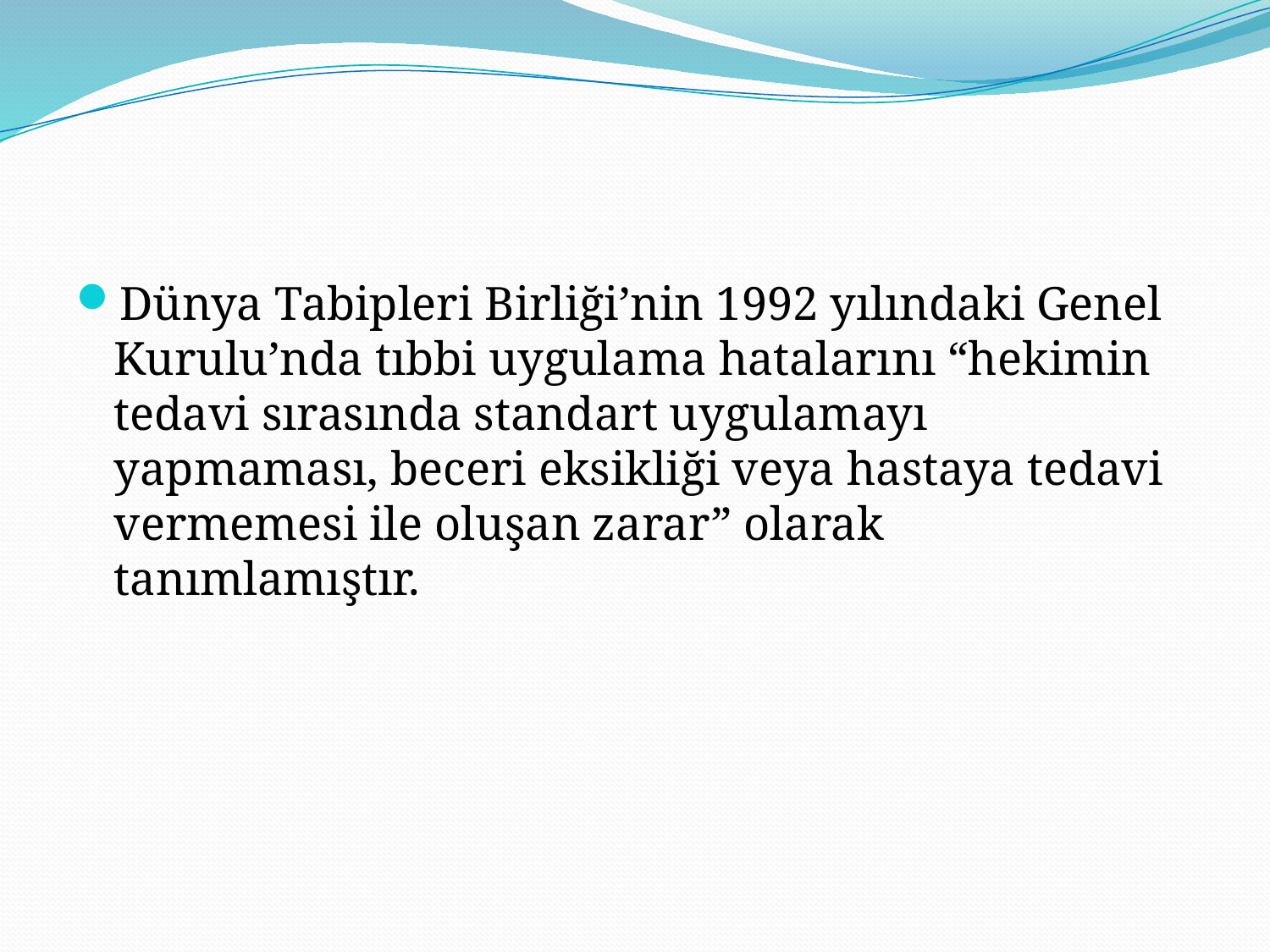

#
Dünya Tabipleri Birliği’nin 1992 yılındaki Genel Kurulu’nda tıbbi uygulama hatalarını “hekimin tedavi sırasında standart uygulamayı yapmaması, beceri eksikliği veya hastaya tedavi vermemesi ile oluşan zarar” olarak tanımlamıştır.